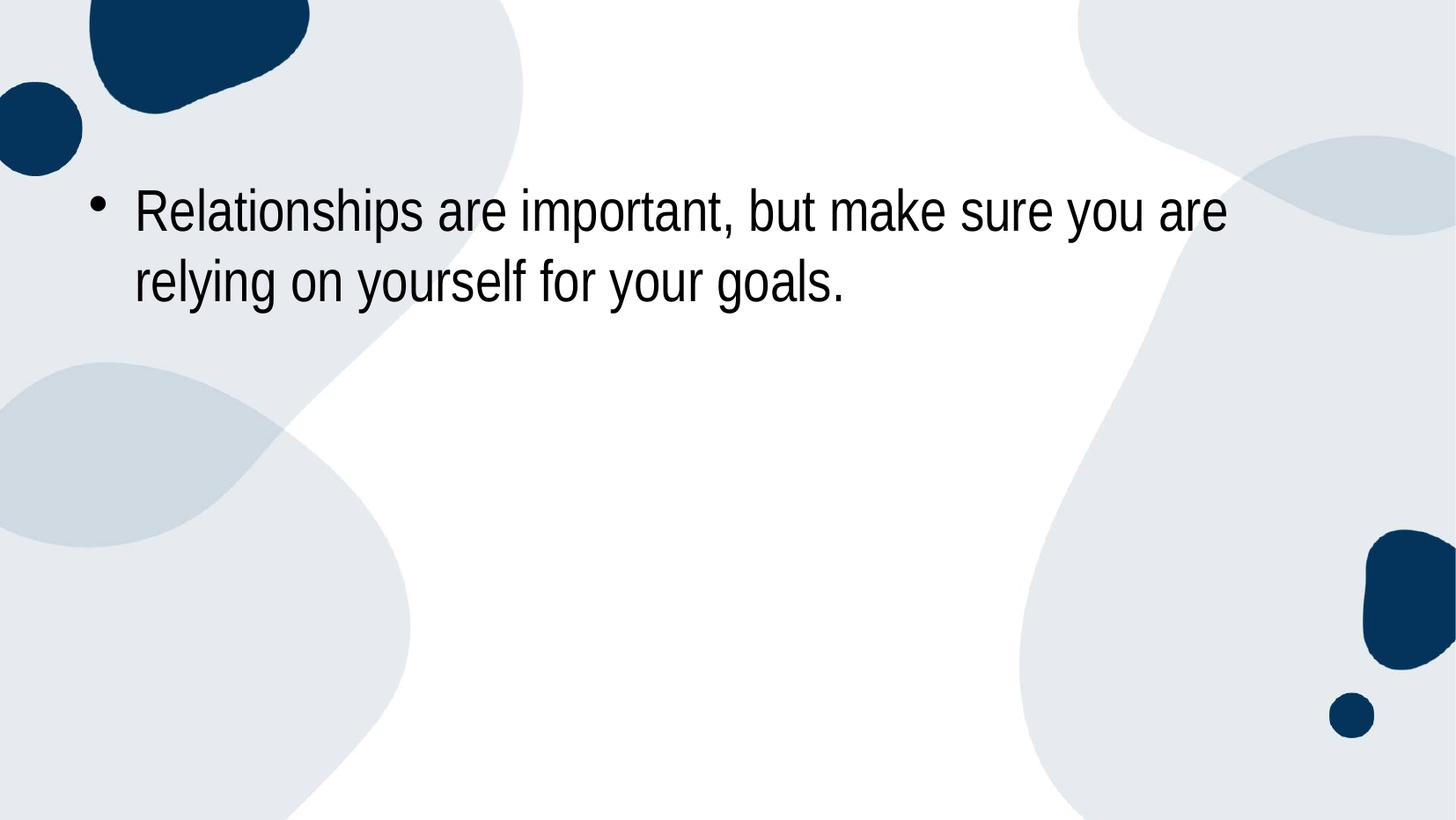

Relationships are important, but make sure you are relying on yourself for your goals.